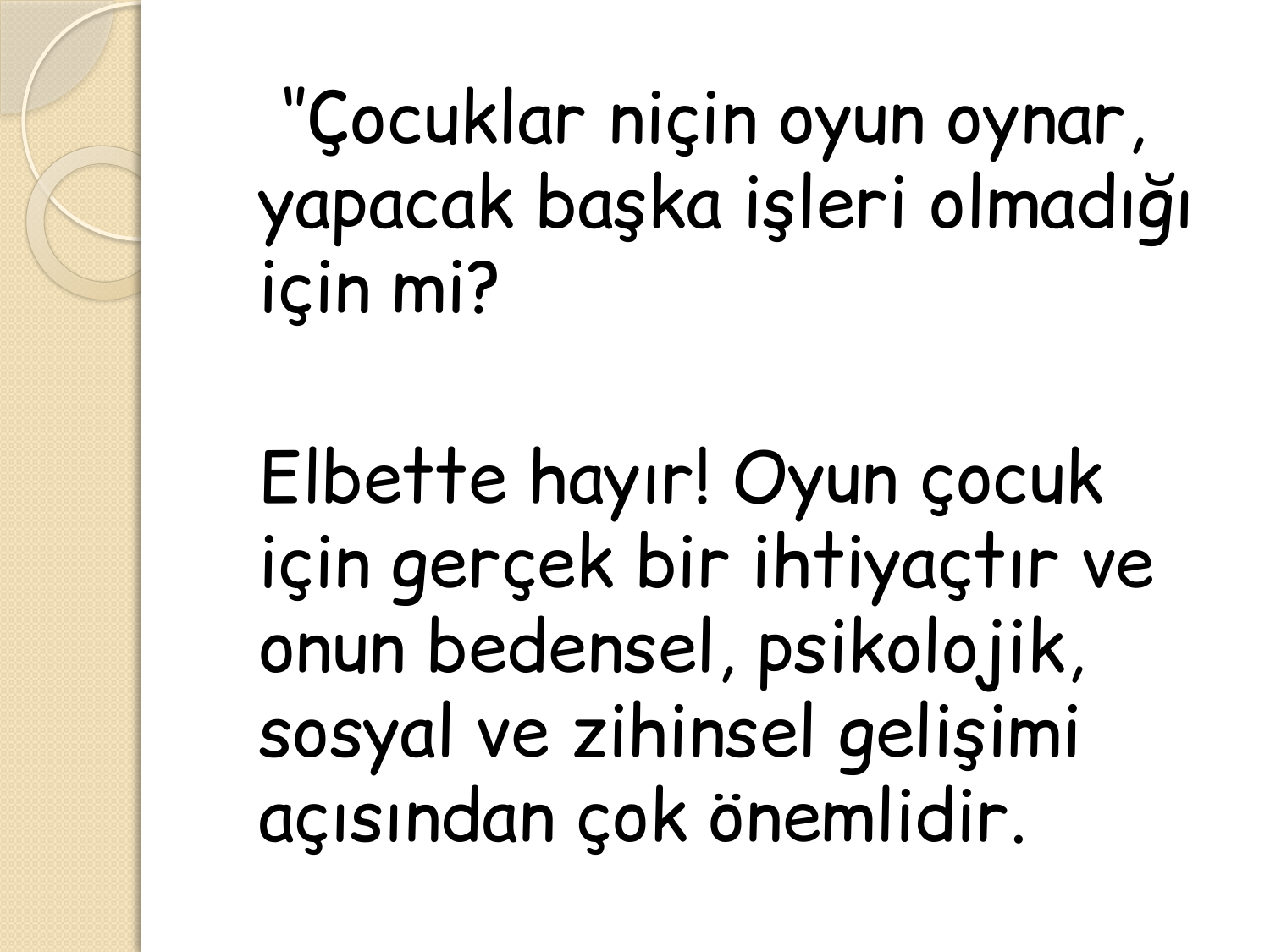

‘’Çocuklar niçin oyun oynar,  yapacak başka işleri olmadığı için mi?

	Elbette hayır! Oyun çocuk için gerçek bir ihtiyaçtır ve onun bedensel, psikolojik, sosyal ve zihinsel gelişimi açısından çok önemlidir.